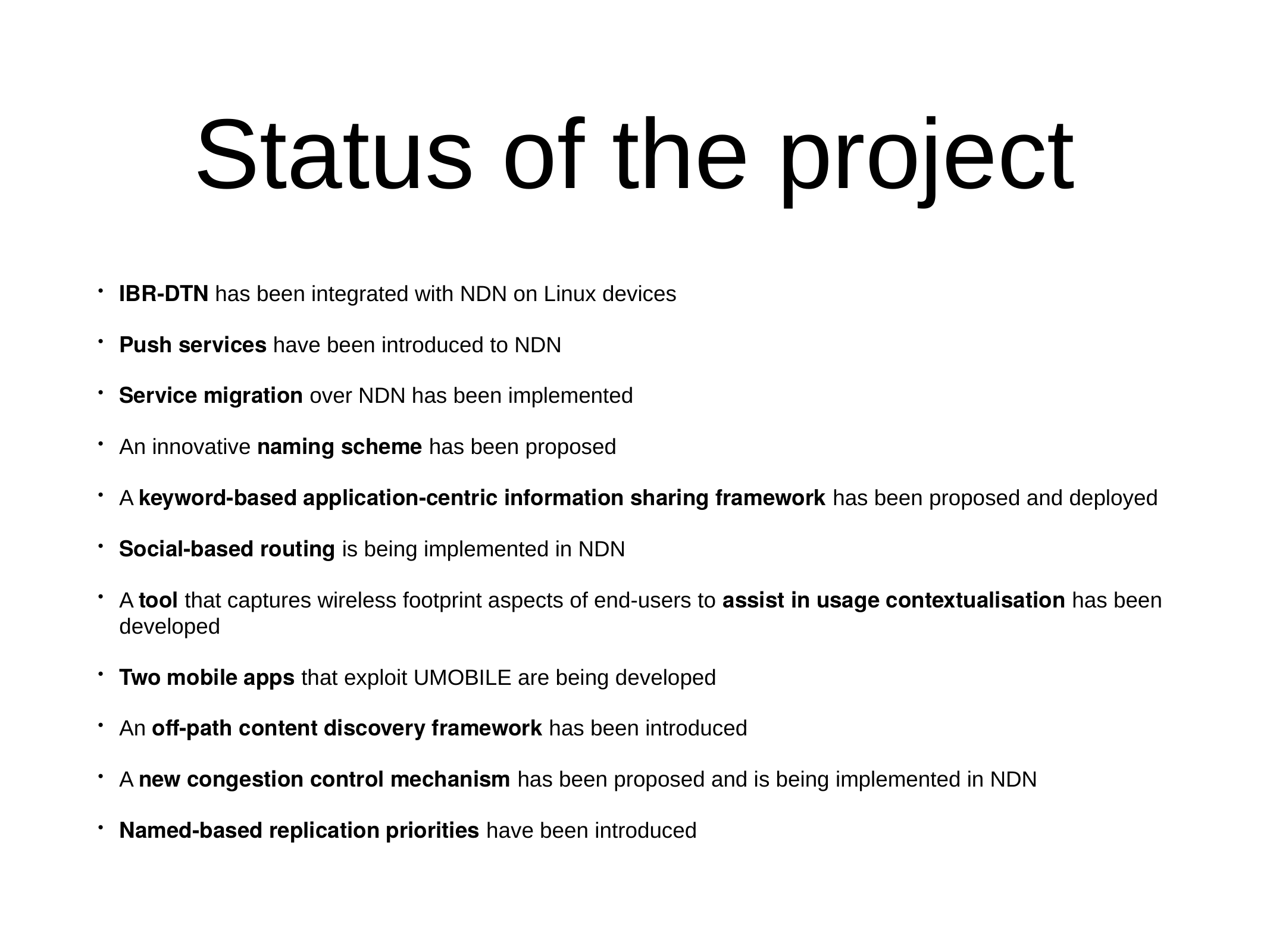

# Status of the project
IBR-DTN has been integrated with NDN on Linux devices
Push services have been introduced to NDN
Service migration over NDN has been implemented
An innovative naming scheme has been proposed
A keyword-based application-centric information sharing framework has been proposed and deployed
Social-based routing is being implemented in NDN
A tool that captures wireless footprint aspects of end-users to assist in usage contextualisation has been developed
Two mobile apps that exploit UMOBILE are being developed
An off-path content discovery framework has been introduced
A new congestion control mechanism has been proposed and is being implemented in NDN
Named-based replication priorities have been introduced